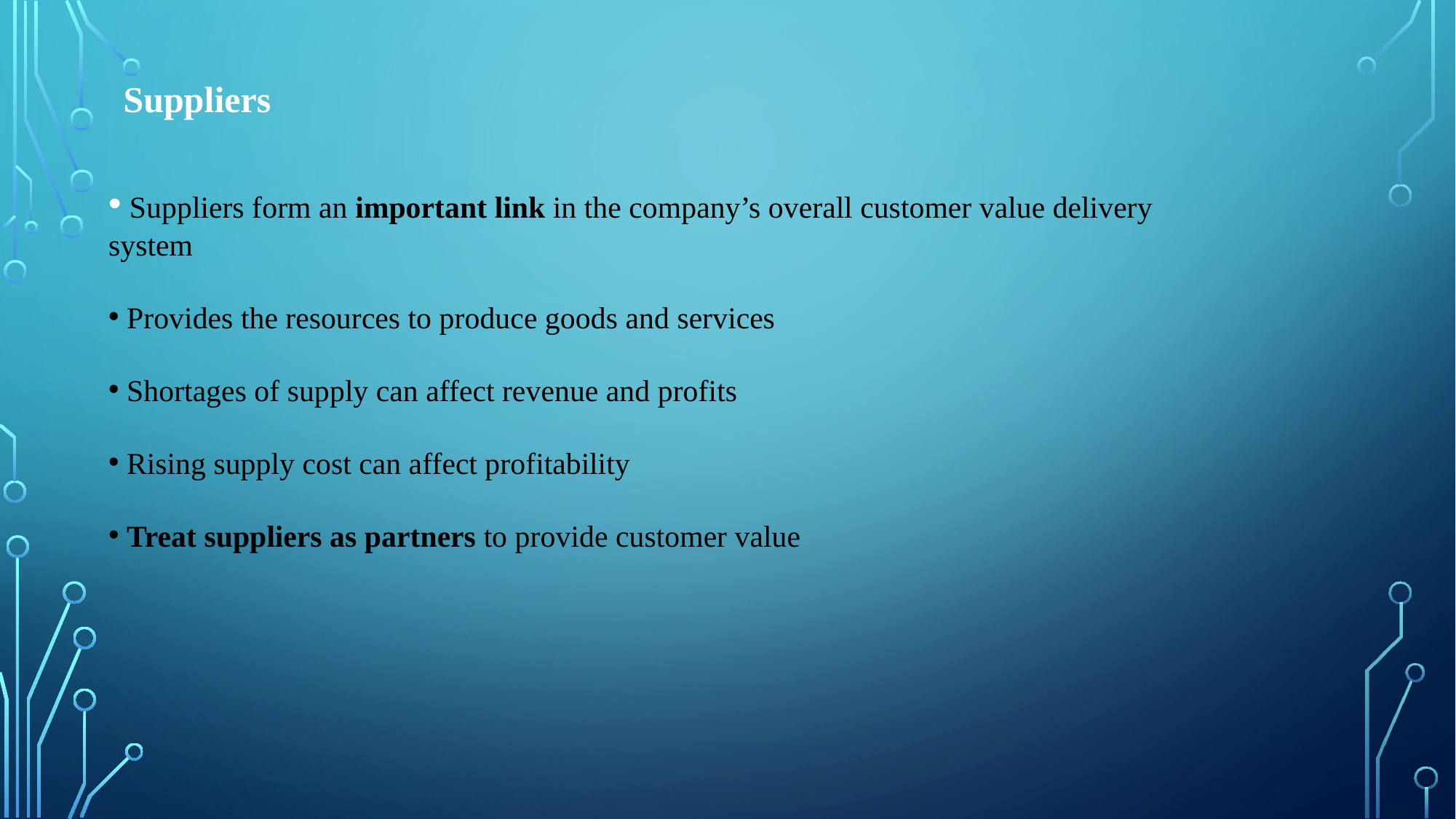

Suppliers

 Suppliers form an important link in the company’s overall customer value delivery system

 Provides the resources to produce goods and services

 Shortages of supply can affect revenue and profits

 Rising supply cost can affect profitability

 Treat suppliers as partners to provide customer value